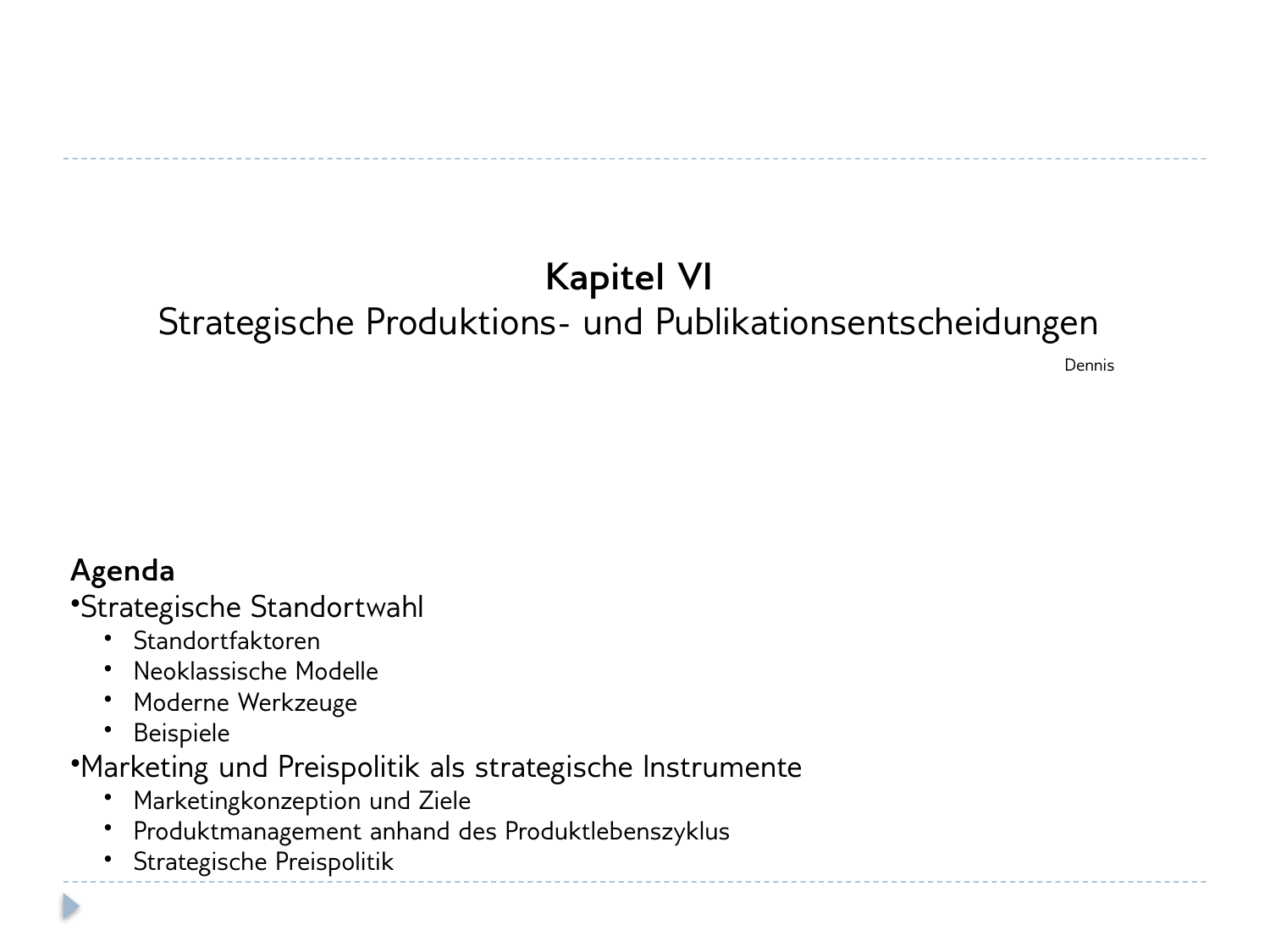

Kapitel VI
Strategische Produktions- und Publikationsentscheidungen
Dennis
Agenda
Strategische Standortwahl
Standortfaktoren
Neoklassische Modelle
Moderne Werkzeuge
Beispiele
Marketing und Preispolitik als strategische Instrumente
Marketingkonzeption und Ziele
Produktmanagement anhand des Produktlebenszyklus
Strategische Preispolitik